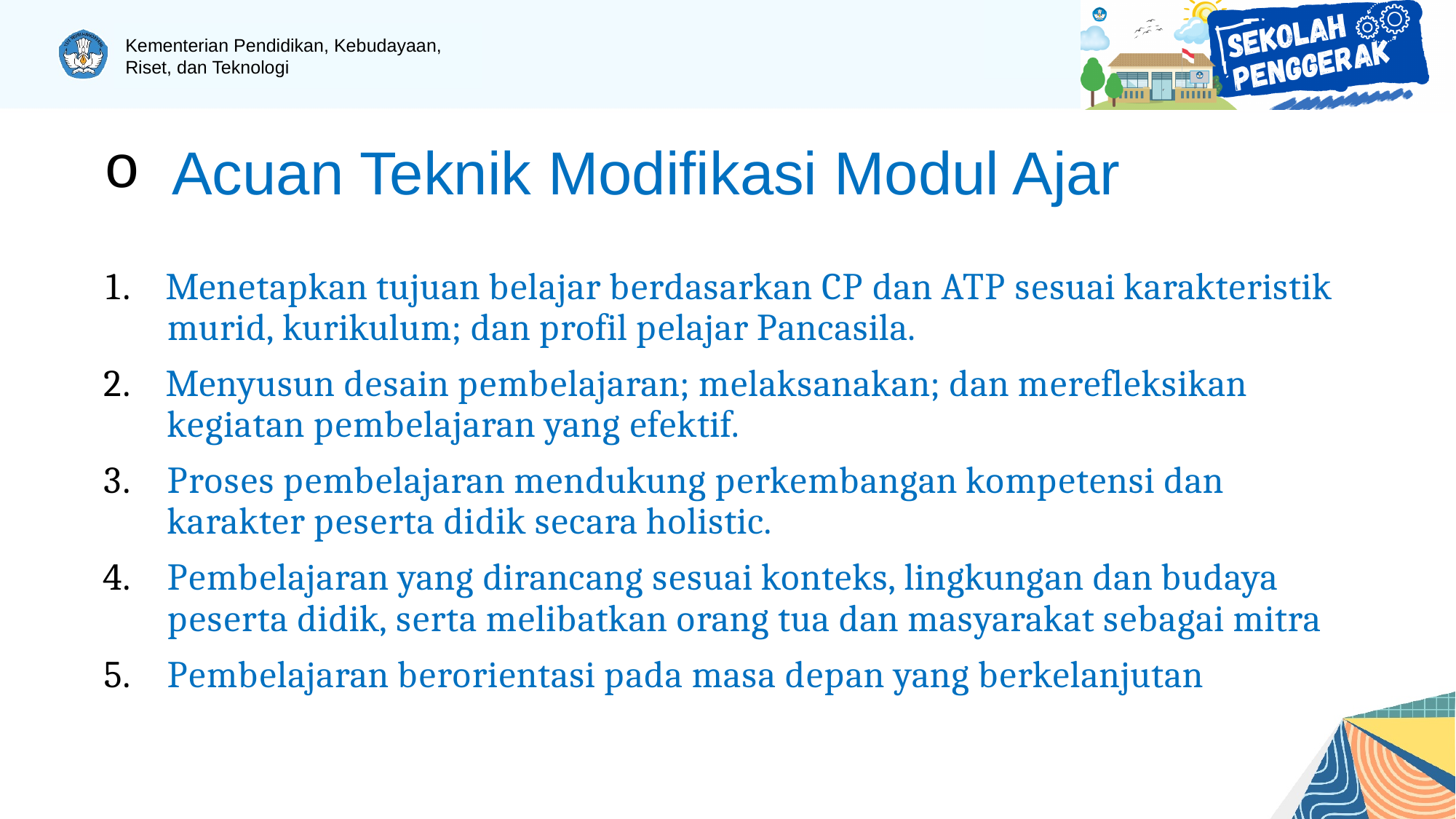

# Acuan Teknik Modifikasi Modul Ajar
Menetapkan tujuan belajar berdasarkan CP dan ATP sesuai karakteristik murid, kurikulum; dan profil pelajar Pancasila.
Menyusun desain pembelajaran; melaksanakan; dan merefleksikan kegiatan pembelajaran yang efektif.
Proses pembelajaran mendukung perkembangan kompetensi dan karakter peserta didik secara holistic.
Pembelajaran yang dirancang sesuai konteks, lingkungan dan budaya peserta didik, serta melibatkan orang tua dan masyarakat sebagai mitra
Pembelajaran berorientasi pada masa depan yang berkelanjutan